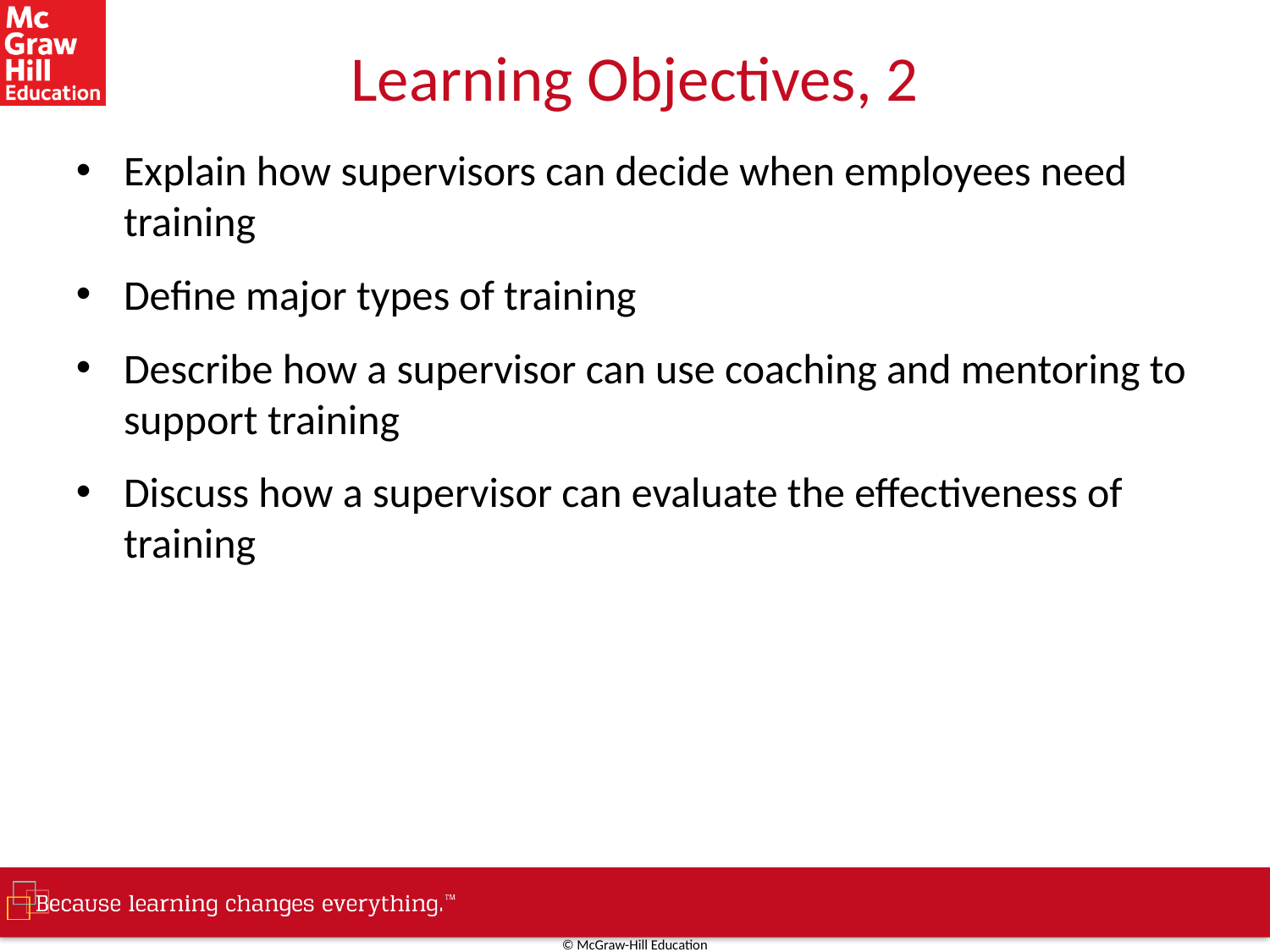

# Learning Objectives, 2
Explain how supervisors can decide when employees need training
Define major types of training
Describe how a supervisor can use coaching and mentoring to support training
Discuss how a supervisor can evaluate the effectiveness of training